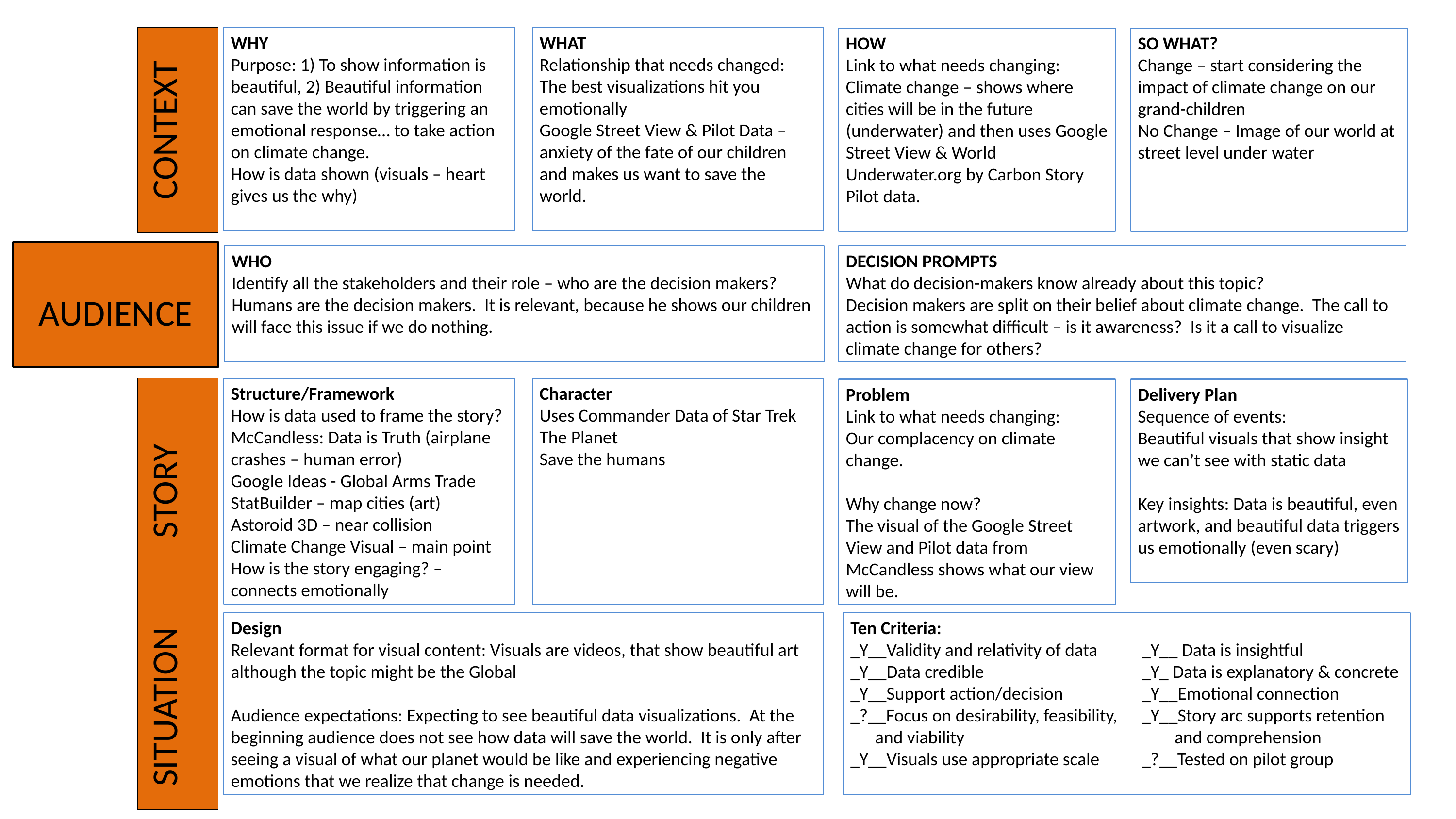

CONTEXT

WHY
Purpose: 1) To show information is beautiful, 2) Beautiful information can save the world by triggering an emotional response… to take action on climate change.
How is data shown (visuals – heart gives us the why)

WHAT
Relationship that needs changed:
The best visualizations hit you emotionally
Google Street View & Pilot Data – anxiety of the fate of our children and makes us want to save the world.

HOW
Link to what needs changing:
Climate change – shows where cities will be in the future (underwater) and then uses Google Street View & World Underwater.org by Carbon Story
Pilot data.

SO WHAT?
Change – start considering the impact of climate change on our grand-children
No Change – Image of our world at street level under water

AUDIENCE

WHO
Identify all the stakeholders and their role – who are the decision makers?
Humans are the decision makers.  It is relevant, because he shows our children will face this issue if we do nothing.

DECISION PROMPTS
What do decision-makers know already about this topic?
Decision makers are split on their belief about climate change.  The call to action is somewhat difficult – is it awareness?  Is it a call to visualize climate change for others?
STORY

Structure/Framework
How is data used to frame the story?
McCandless: Data is Truth (airplane crashes – human error)
Google Ideas - Global Arms Trade
StatBuilder – map cities (art)
Astoroid 3D – near collision
Climate Change Visual – main point
How is the story engaging? – connects emotionally
Character
Uses Commander Data of Star Trek
The Planet
Save the humans

Problem
Link to what needs changing:
Our complacency on climate change.

Why change now?
The visual of the Google Street View and Pilot data from McCandless shows what our view will be.
Delivery Plan
Sequence of events:
Beautiful visuals that show insight we can’t see with static data

Key insights: Data is beautiful, even artwork, and beautiful data triggers us emotionally (even scary)

SITUATION

Design
Relevant format for visual content: Visuals are videos, that show beautiful art although the topic might be the Global

Audience expectations: Expecting to see beautiful data visualizations.  At the beginning audience does not see how data will save the world.  It is only after seeing a visual of what our planet would be like and experiencing negative emotions that we realize that change is needed.
Ten Criteria:
_Y__Validity and relativity of data     	_Y__ Data is insightful
_Y__Data credible			_Y_ Data is explanatory & concrete
_Y__Support action/decision		_Y__Emotional connection
_?__Focus on desirability, feasibility, 	_Y__Story arc supports retention
      and viability			        and comprehension
_Y__Visuals use appropriate scale	_?__Tested on pilot group